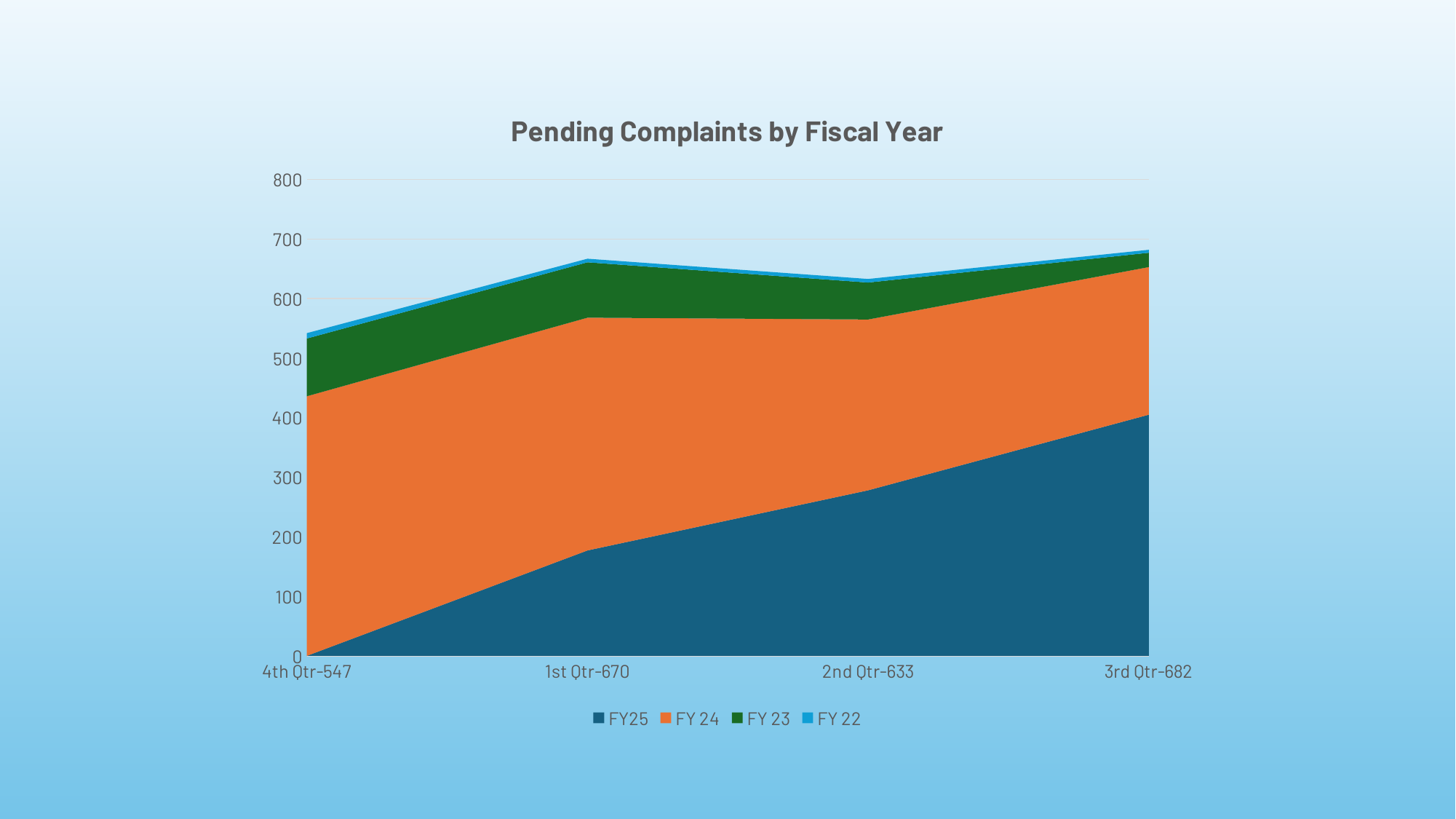

### Chart: Pending Complaints by Fiscal Year

| Category | FY25 | FY 24 | FY 23 | FY 22 |
|---|---|---|---|---|
| 4th Qtr-547 | 0.0 | 436.0 | 97.0 | 9.0 |
| 1st Qtr-670 | 177.0 | 391.0 | 93.0 | 6.0 |
| 2nd Qtr-633 | 278.0 | 287.0 | 62.0 | 6.0 |
| 3rd Qtr-682 | 405.0 | 248.0 | 24.0 | 5.0 |